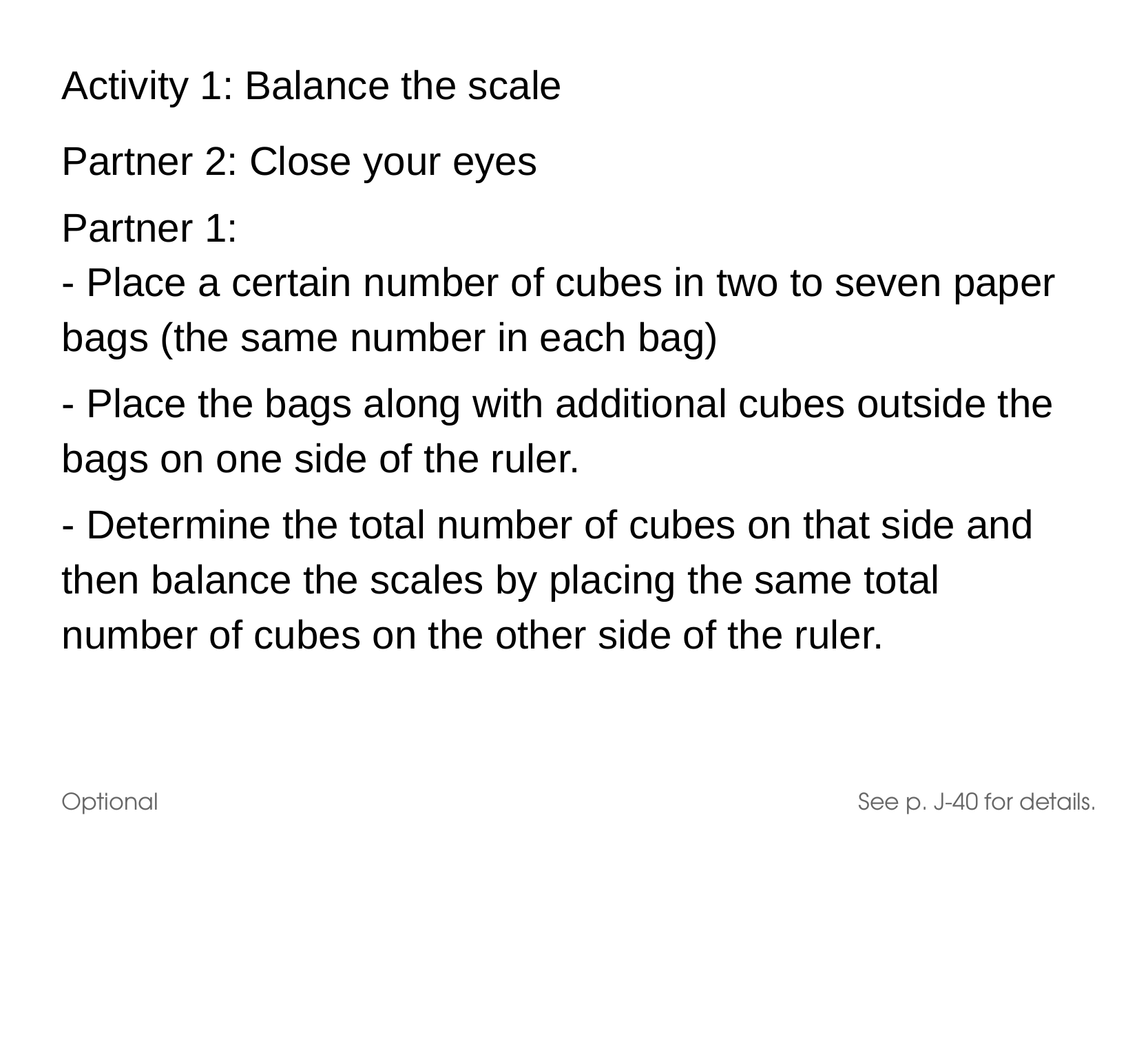

Activity 1: Balance the scale
Partner 2: Close your eyes
Partner 1:
​- Place a certain number of cubes in two to seven paper bags (the same number in each bag)
- Place the bags along with additional cubes outside the bags on one side of the ruler.
- Determine the total number of cubes on that side and then balance the scales by placing the same total number of cubes on the other side of the ruler.
Optional
See p. J-40 for details.